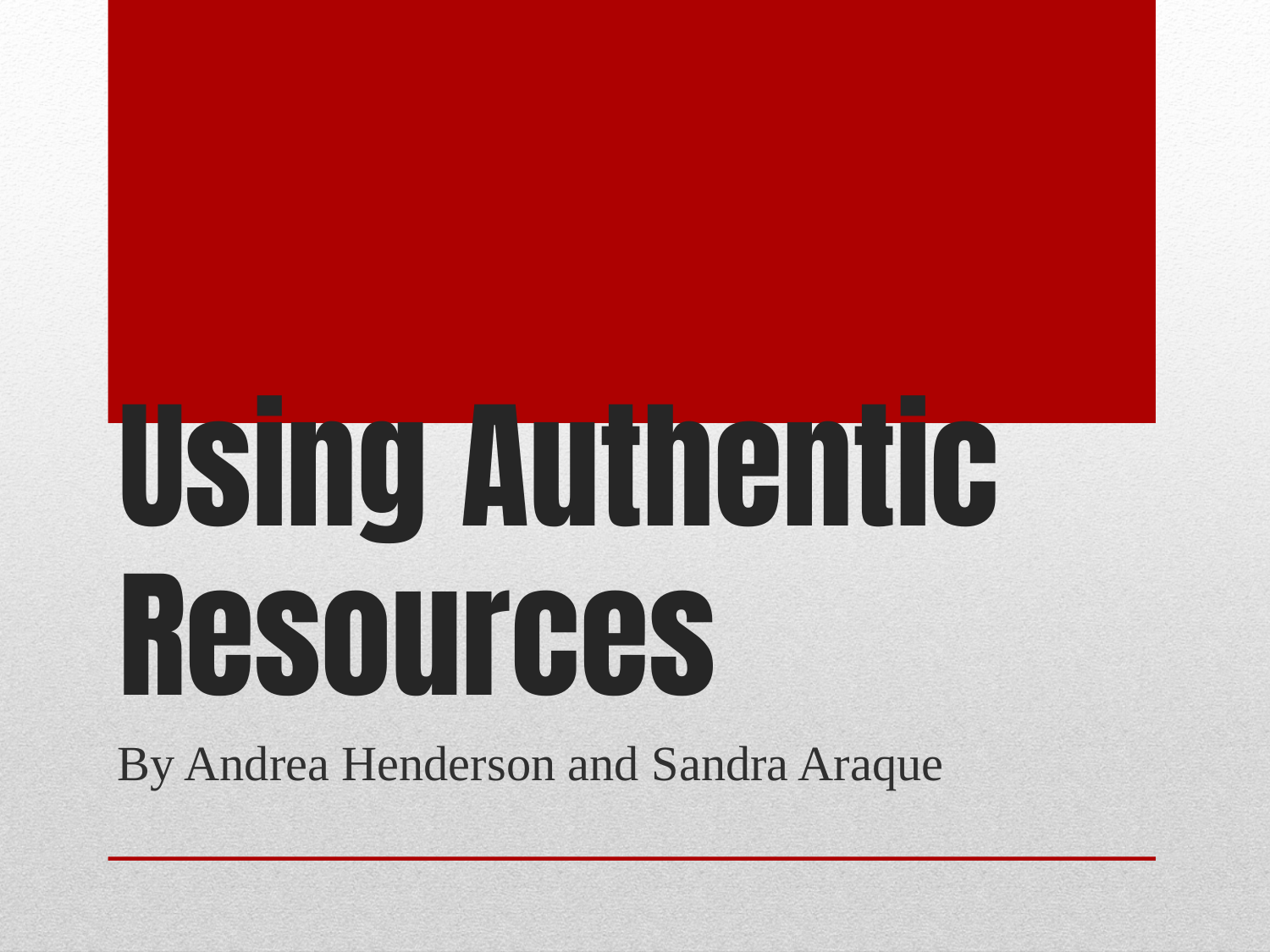

# Using Authentic Resources
By Andrea Henderson and Sandra Araque